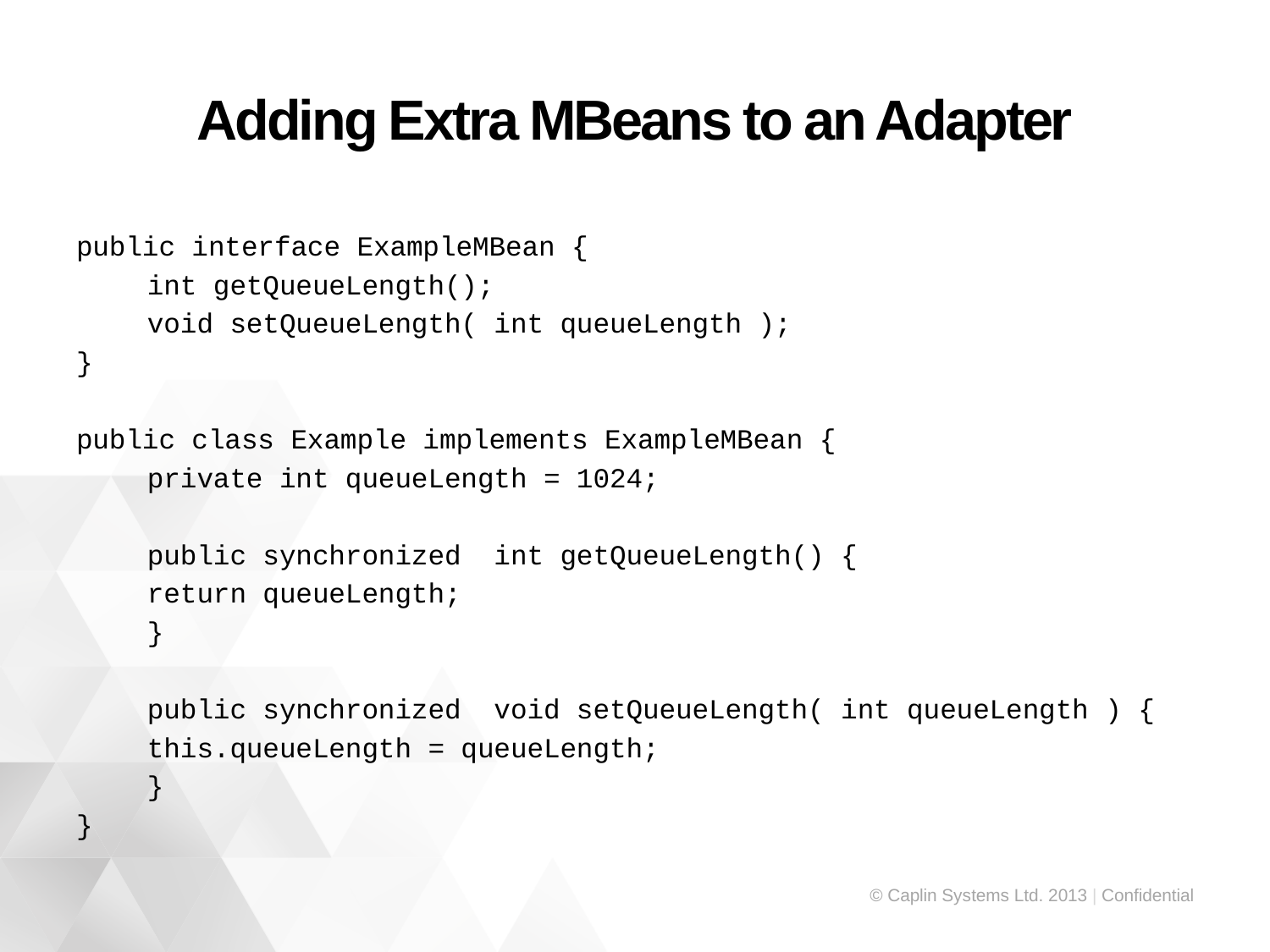

# Adding Extra MBeans to an Adapter
public interface ExampleMBean {
	int getQueueLength();
	void setQueueLength( int queueLength );
}

public class Example implements ExampleMBean {
	private int queueLength = 1024;

	public synchronized  int getQueueLength() {
		return queueLength;
	}

	public synchronized  void setQueueLength( int queueLength ) {
		this.queueLength = queueLength;
	}
}